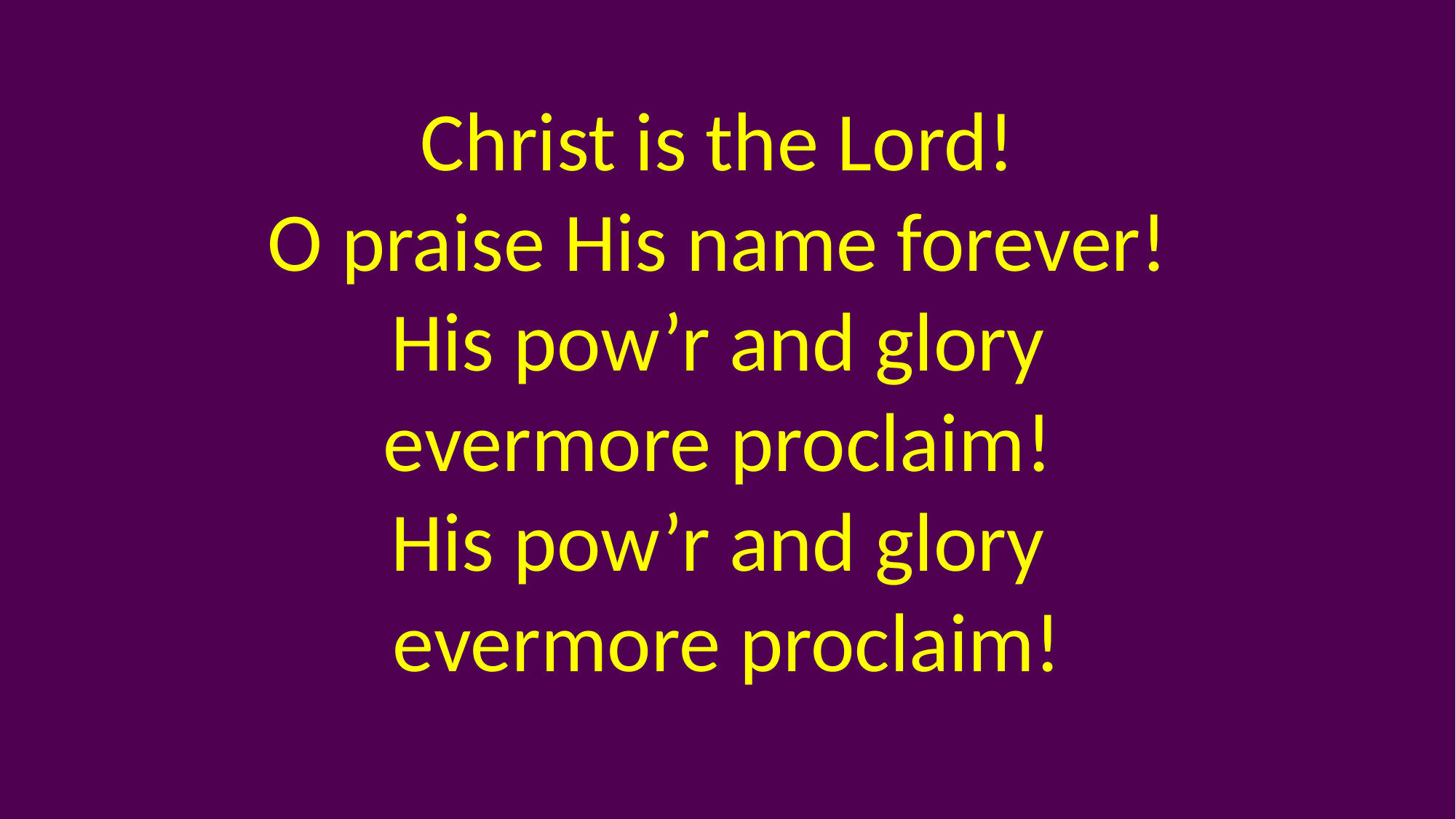

Christ is the Lord!
O praise His name forever!
His pow’r and glory
evermore proclaim!
His pow’r and glory
evermore proclaim!